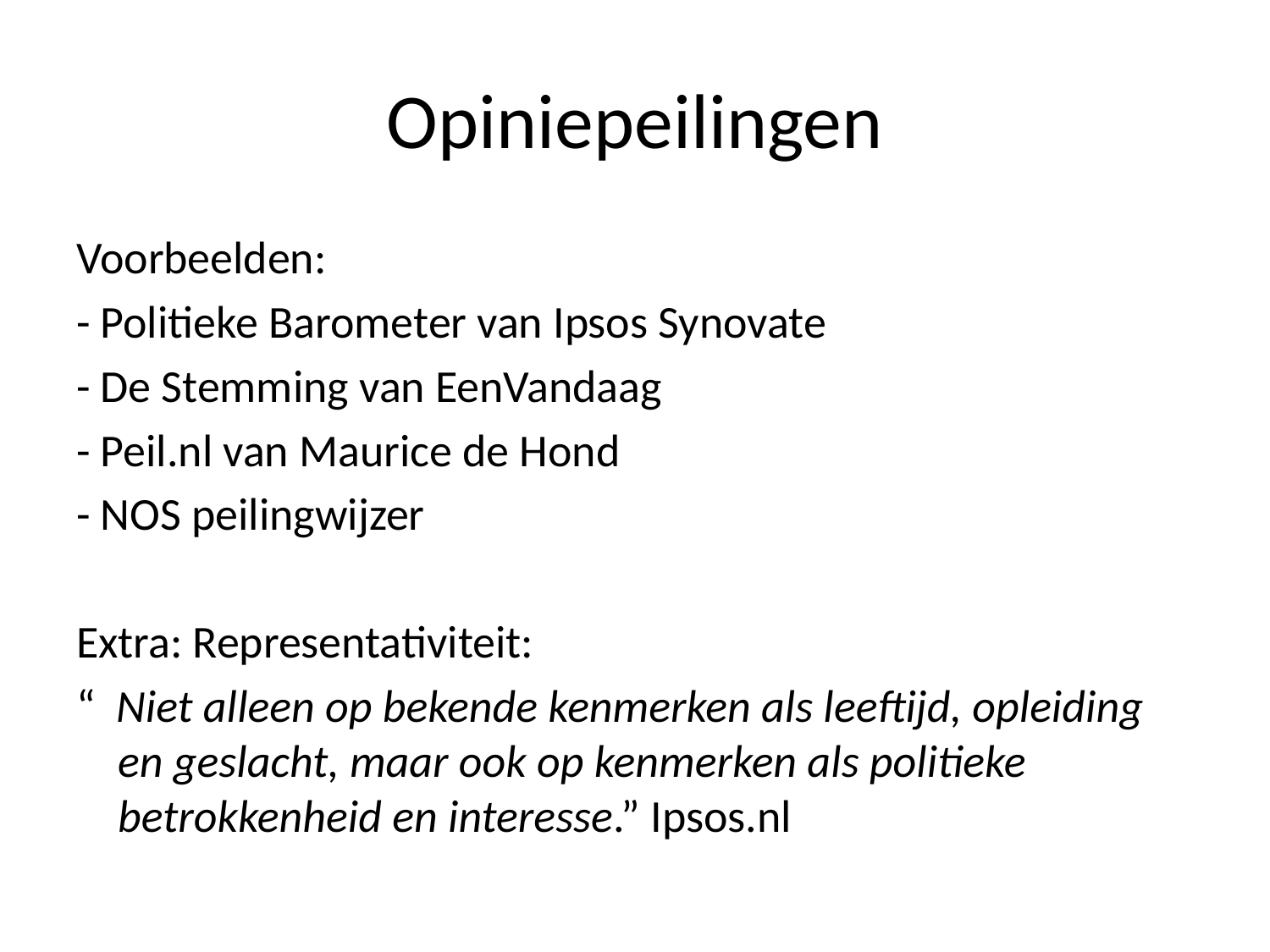

# Opiniepeilingen
Voorbeelden:
- Politieke Barometer van Ipsos Synovate
- De Stemming van EenVandaag
- Peil.nl van Maurice de Hond
- NOS peilingwijzer

Extra: Representativiteit:
“  Niet alleen op bekende kenmerken als leeftijd, opleiding en geslacht, maar ook op kenmerken als politieke betrokkenheid en interesse.” Ipsos.nl